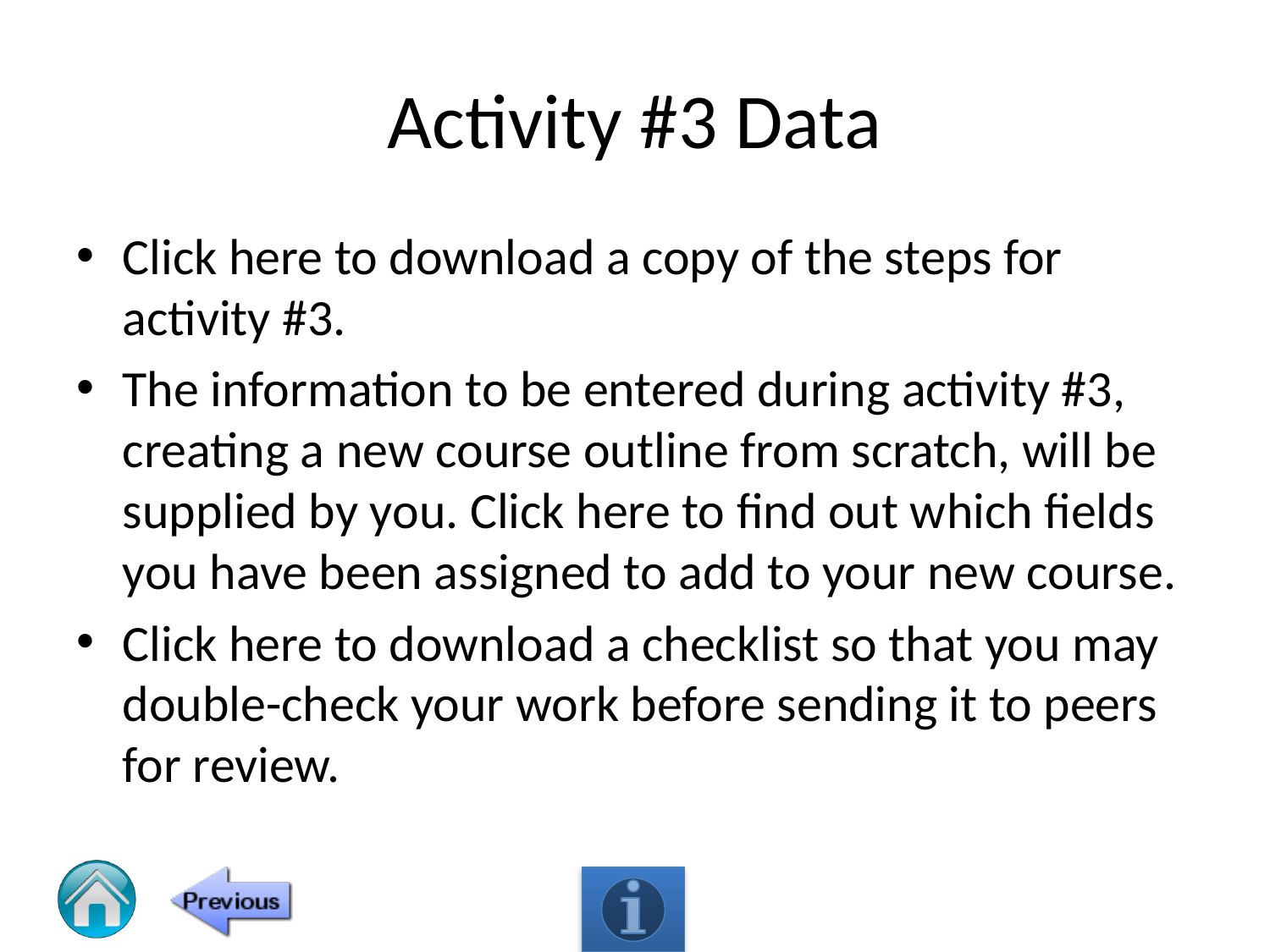

# Activity #3 Data
Click here to download a copy of the steps for activity #3.
The information to be entered during activity #3, creating a new course outline from scratch, will be supplied by you. Click here to find out which fields you have been assigned to add to your new course.
Click here to download a checklist so that you may double-check your work before sending it to peers for review.